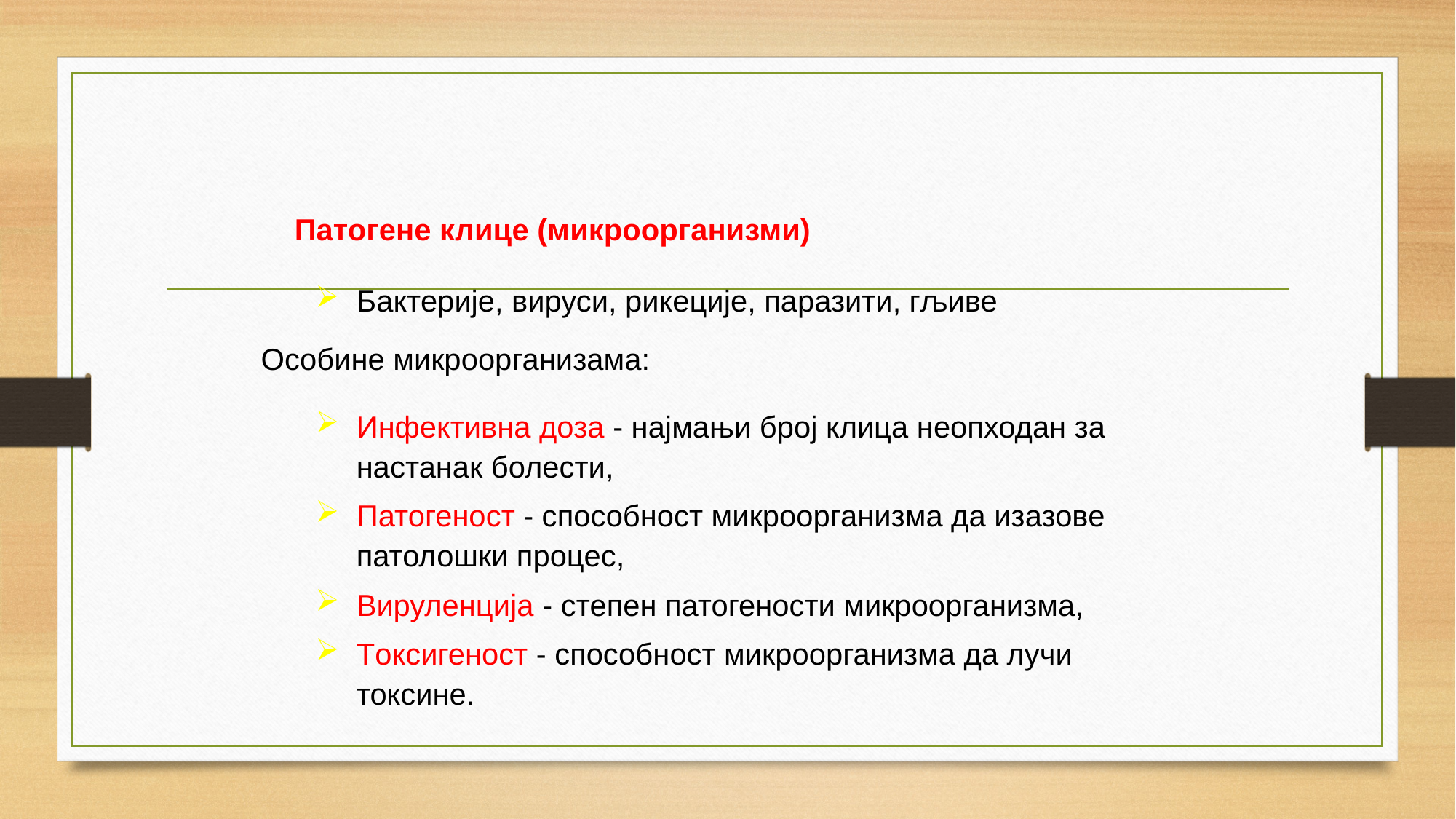

Патогене клице (микроорганизми)
Бактерије, вируси, рикеције, паразити, гљиве
Особине микроорганизама:
Инфективна доза - најмањи број клица неопходан за настанак болести,
Патогеност - способност микроорганизма да изазове патолошки процес,
Вируленција - степен патогености микроорганизма,
Токсигеност - способност микроорганизма да лучи токсине.